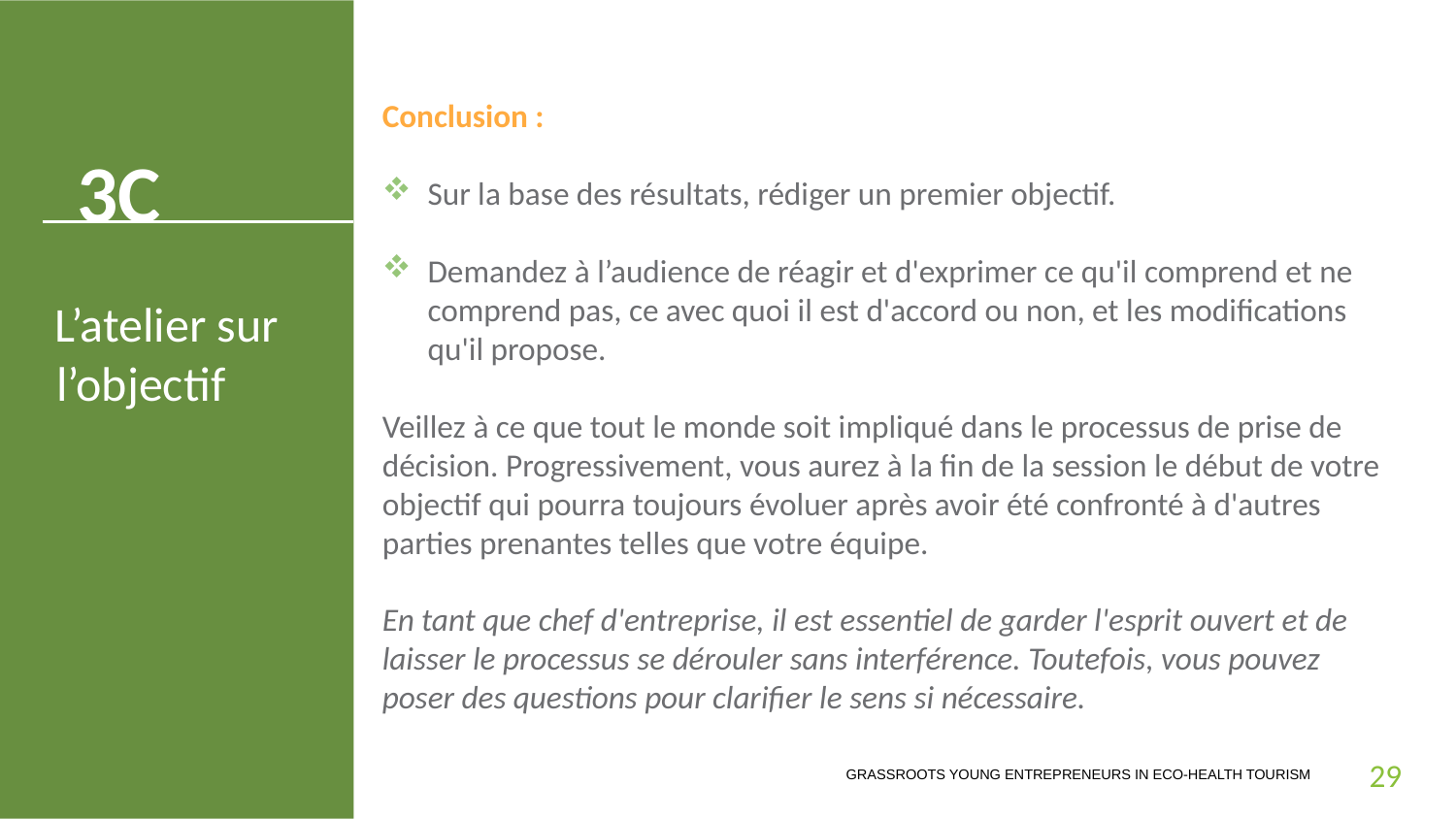

Conclusion :

Sur la base des résultats, rédiger un premier objectif.

Demandez à l’audience de réagir et d'exprimer ce qu'il comprend et ne comprend pas, ce avec quoi il est d'accord ou non, et les modifications qu'il propose.

Veillez à ce que tout le monde soit impliqué dans le processus de prise de décision. Progressivement, vous aurez à la fin de la session le début de votre objectif qui pourra toujours évoluer après avoir été confronté à d'autres parties prenantes telles que votre équipe.

En tant que chef d'entreprise, il est essentiel de garder l'esprit ouvert et de laisser le processus se dérouler sans interférence. Toutefois, vous pouvez poser des questions pour clarifier le sens si nécessaire.

3C
L’atelier sur l’objectif

29
GRASSROOTS YOUNG ENTREPRENEURS IN ECO-HEALTH TOURISM